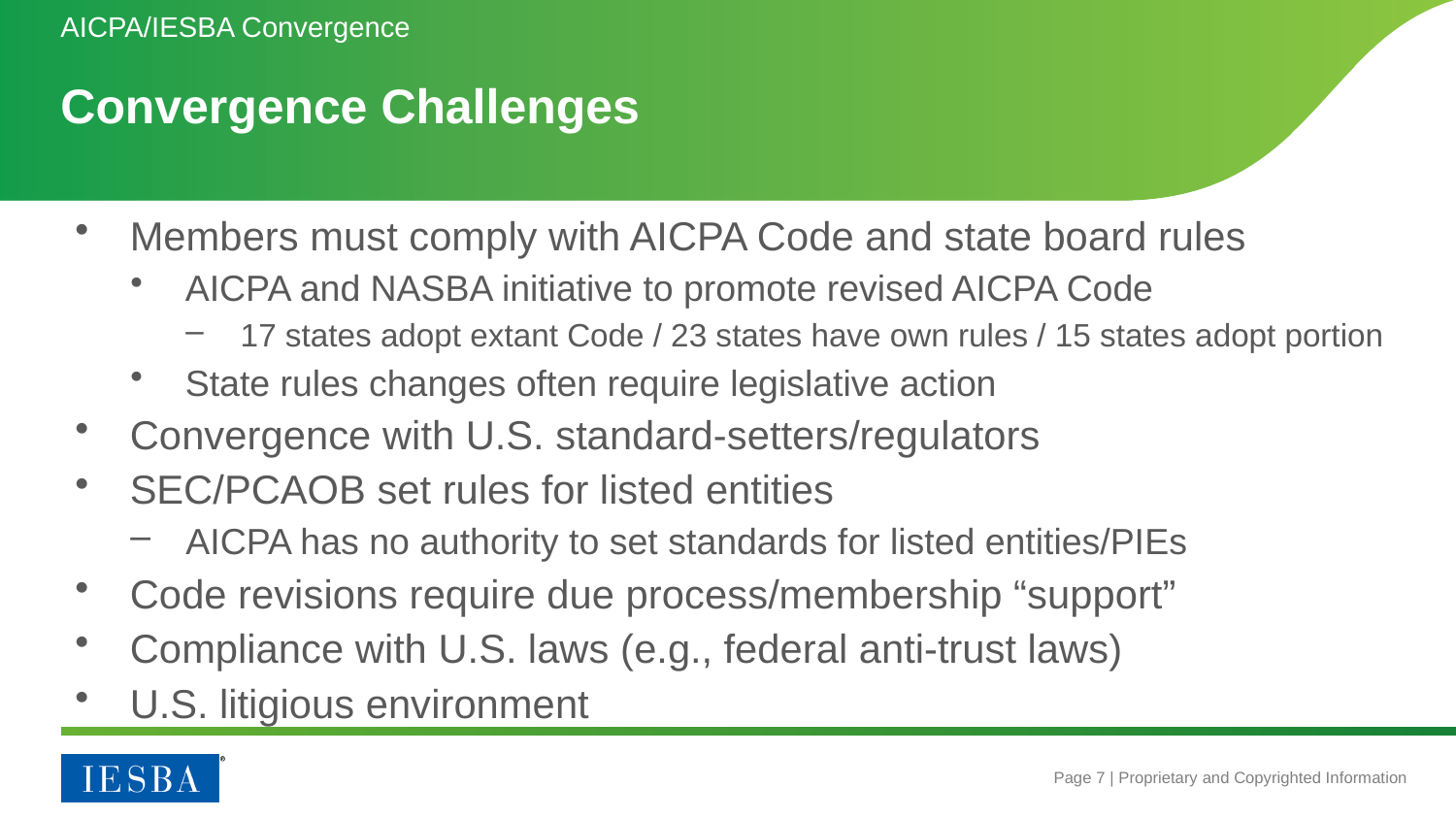

AICPA/IESBA Convergence

# Convergence Challenges
Members must comply with AICPA Code and state board rules
AICPA and NASBA initiative to promote revised AICPA Code
17 states adopt extant Code / 23 states have own rules / 15 states adopt portion
State rules changes often require legislative action
Convergence with U.S. standard-setters/regulators
SEC/PCAOB set rules for listed entities
AICPA has no authority to set standards for listed entities/PIEs
Code revisions require due process/membership “support”
Compliance with U.S. laws (e.g., federal anti-trust laws)
U.S. litigious environment